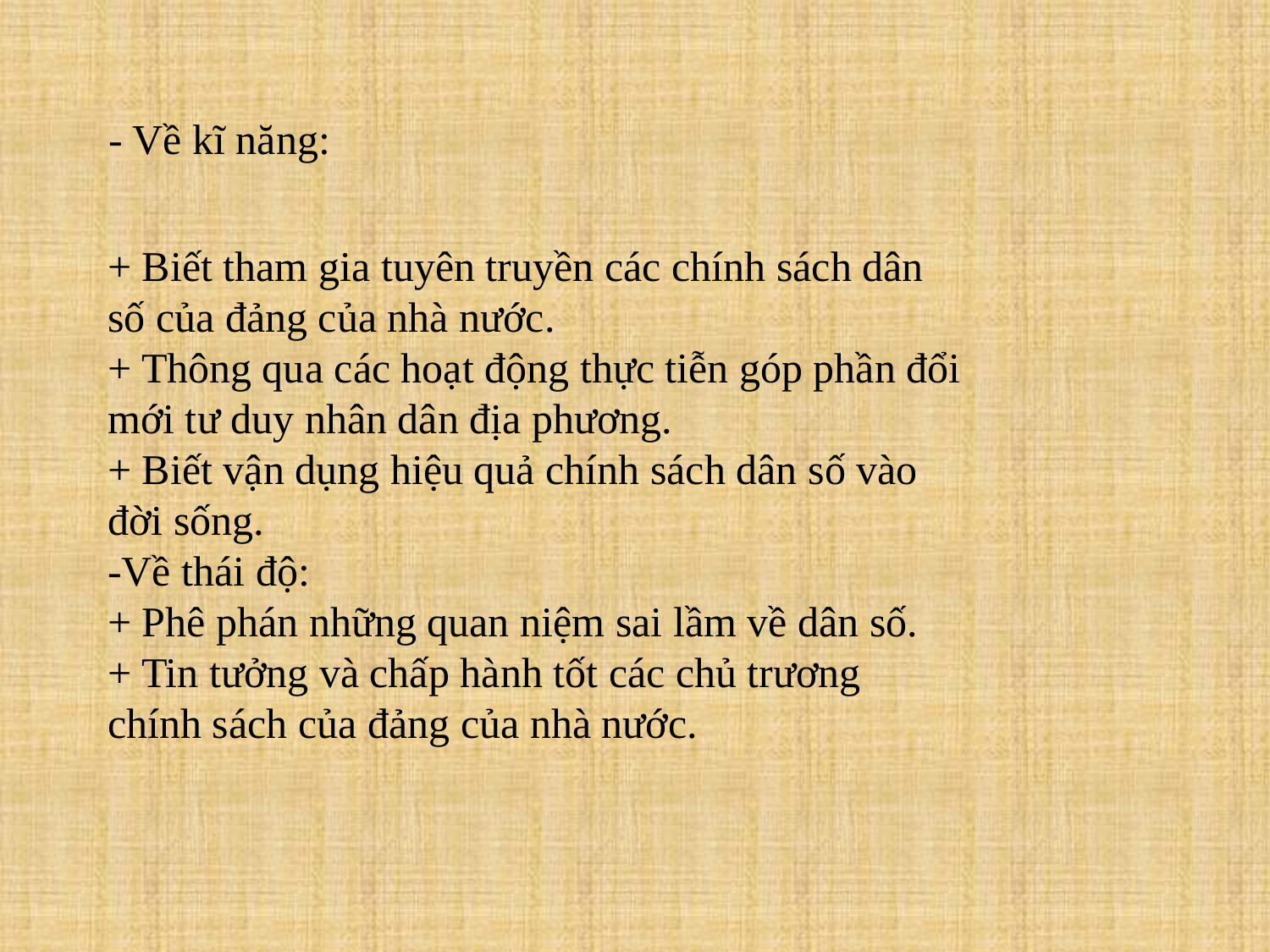

- Về kĩ năng:
+ Biết tham gia tuyên truyền các chính sách dân số của đảng của nhà nước.
+ Thông qua các hoạt động thực tiễn góp phần đổi mới tư duy nhân dân địa phương.
+ Biết vận dụng hiệu quả chính sách dân số vào đời sống.
-Về thái độ:
+ Phê phán những quan niệm sai lầm về dân số.
+ Tin tưởng và chấp hành tốt các chủ trương chính sách của đảng của nhà nước.